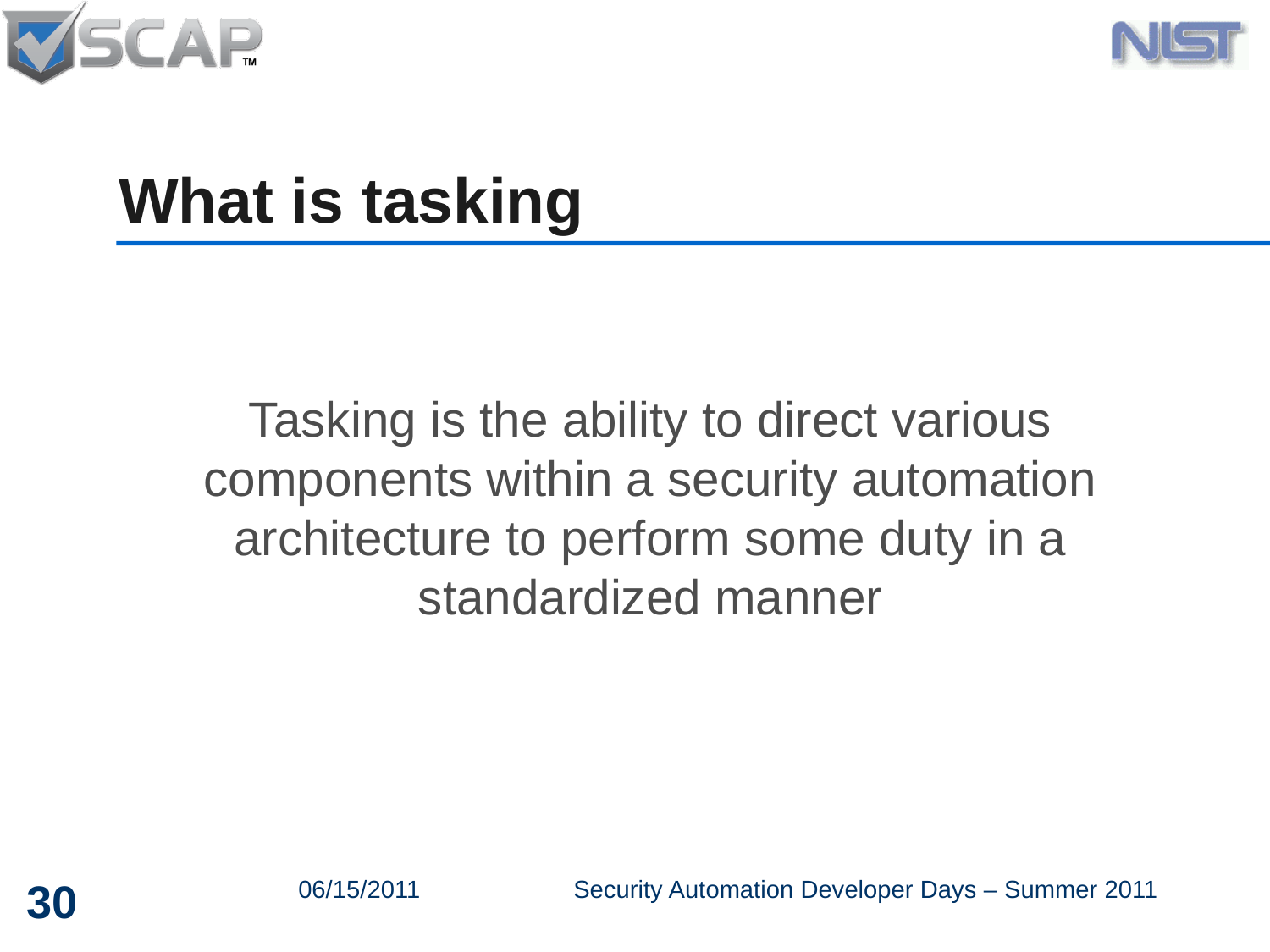

# What is tasking

Tasking is the ability to direct various components within a security automation architecture to perform some duty in a standardized manner

30
06/15/2011
Security Automation Developer Days – Summer 2011